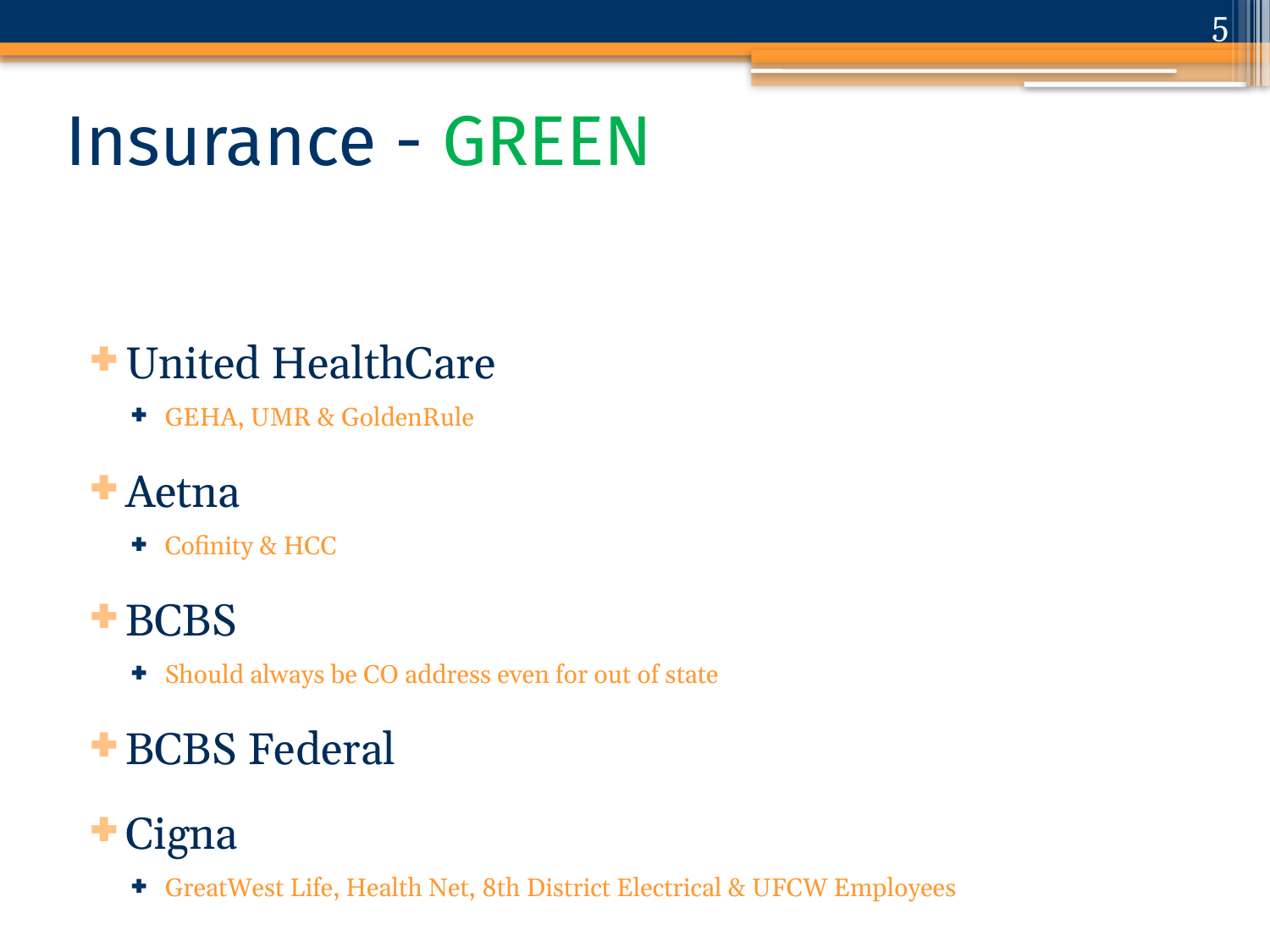

5
# Insurance - GREEN

United HealthCare
GEHA, UMR & GoldenRule
Aetna
Cofinity & HCC
BCBS
Should always be CO address even for out of state
BCBS Federal
Cigna
GreatWest Life, Health Net, 8th District Electrical & UFCW Employees